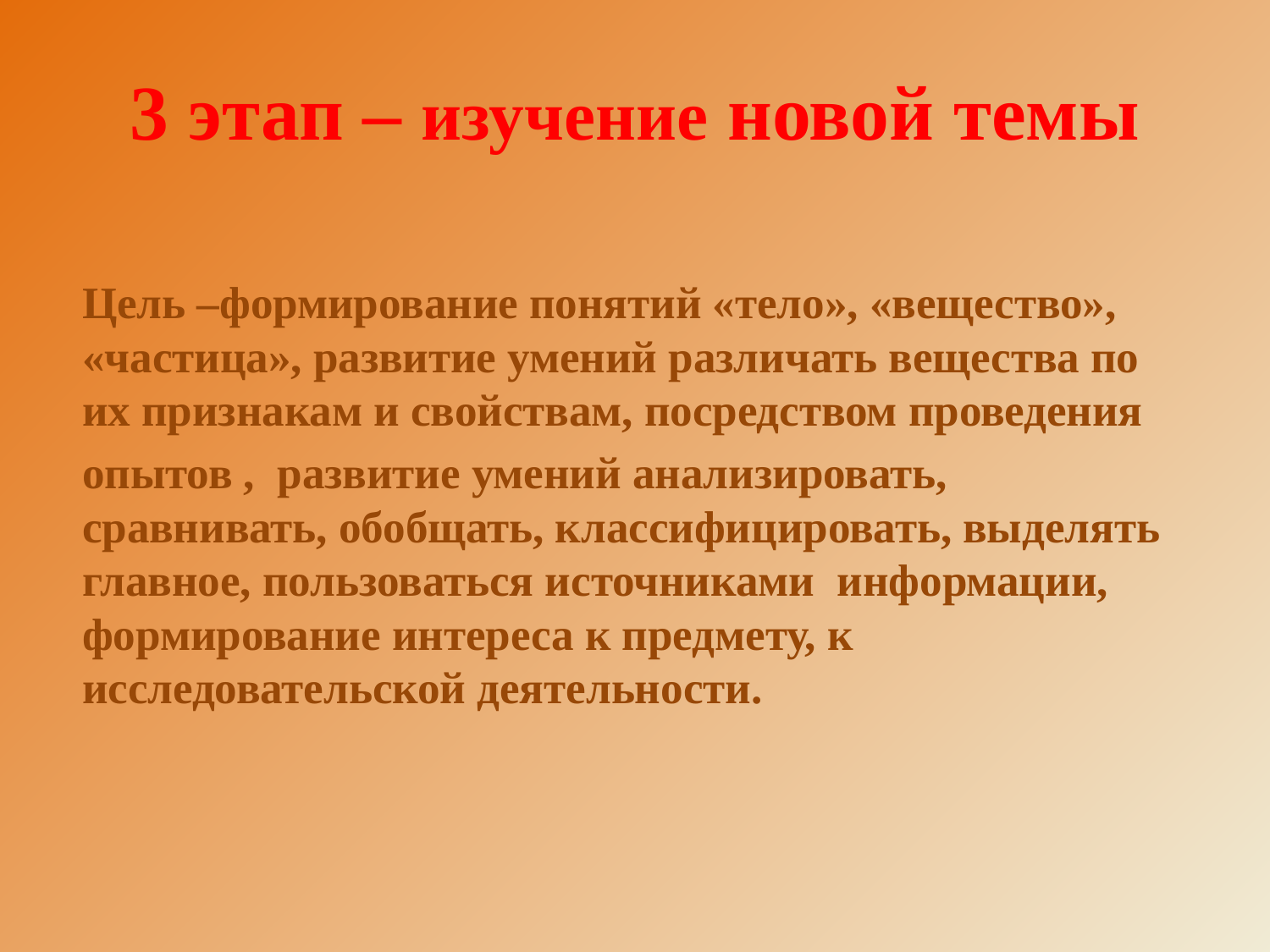

# 3 этап – изучение новой темы

Цель –формирование понятий «тело», «вещество», «частица», развитие умений различать вещества по их признакам и свойствам, посредством проведения
опытов ,  развитие умений анализировать, сравнивать, обобщать, классифицировать, выделять главное, пользоваться источниками  информации, формирование интереса к предмету, к исследовательской деятельности.